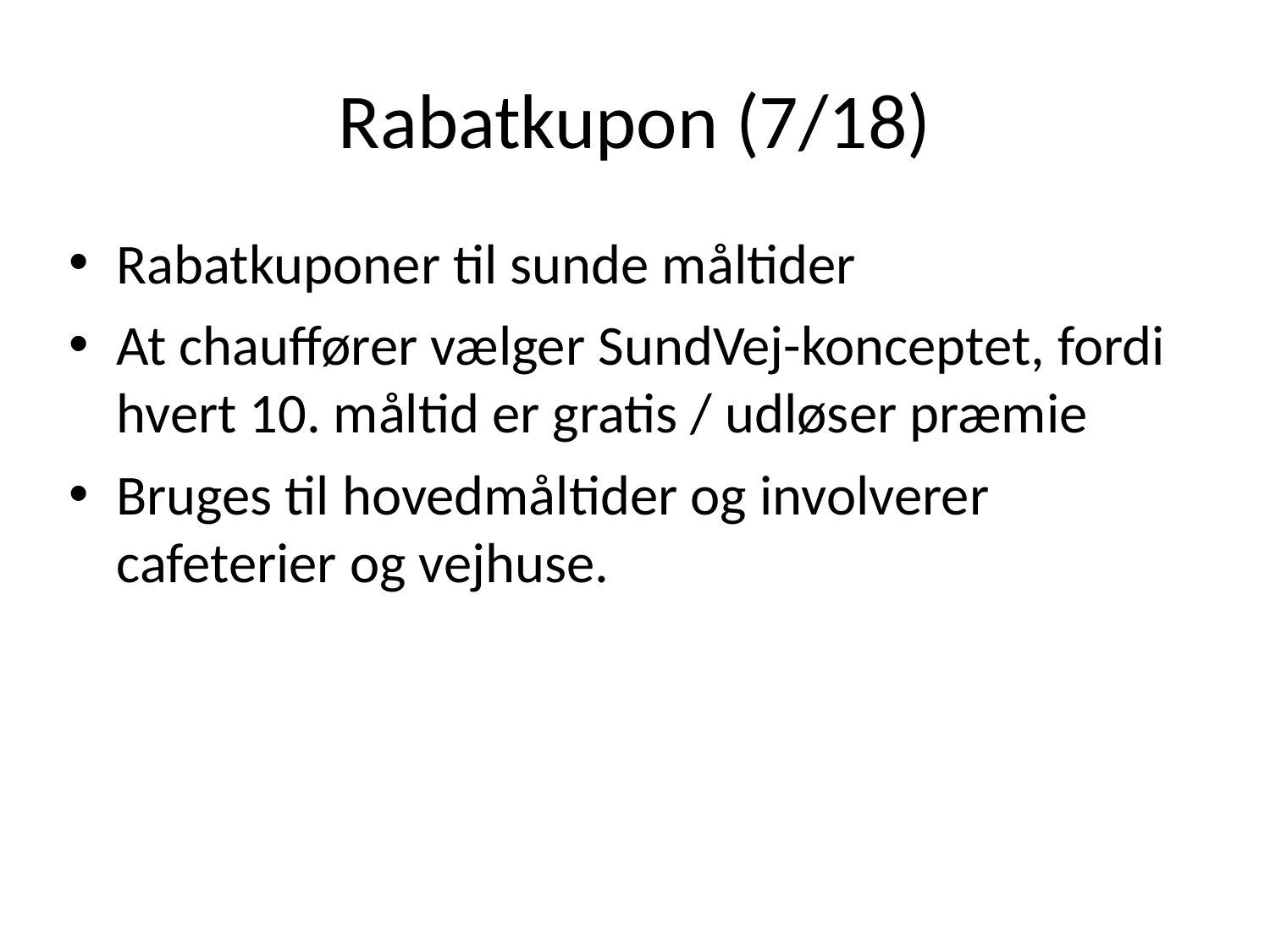

# Rabatkupon (7/18)
Rabatkuponer til sunde måltider
At chauffører vælger SundVej-konceptet, fordi hvert 10. måltid er gratis / udløser præmie
Bruges til hovedmåltider og involverer cafeterier og vejhuse.